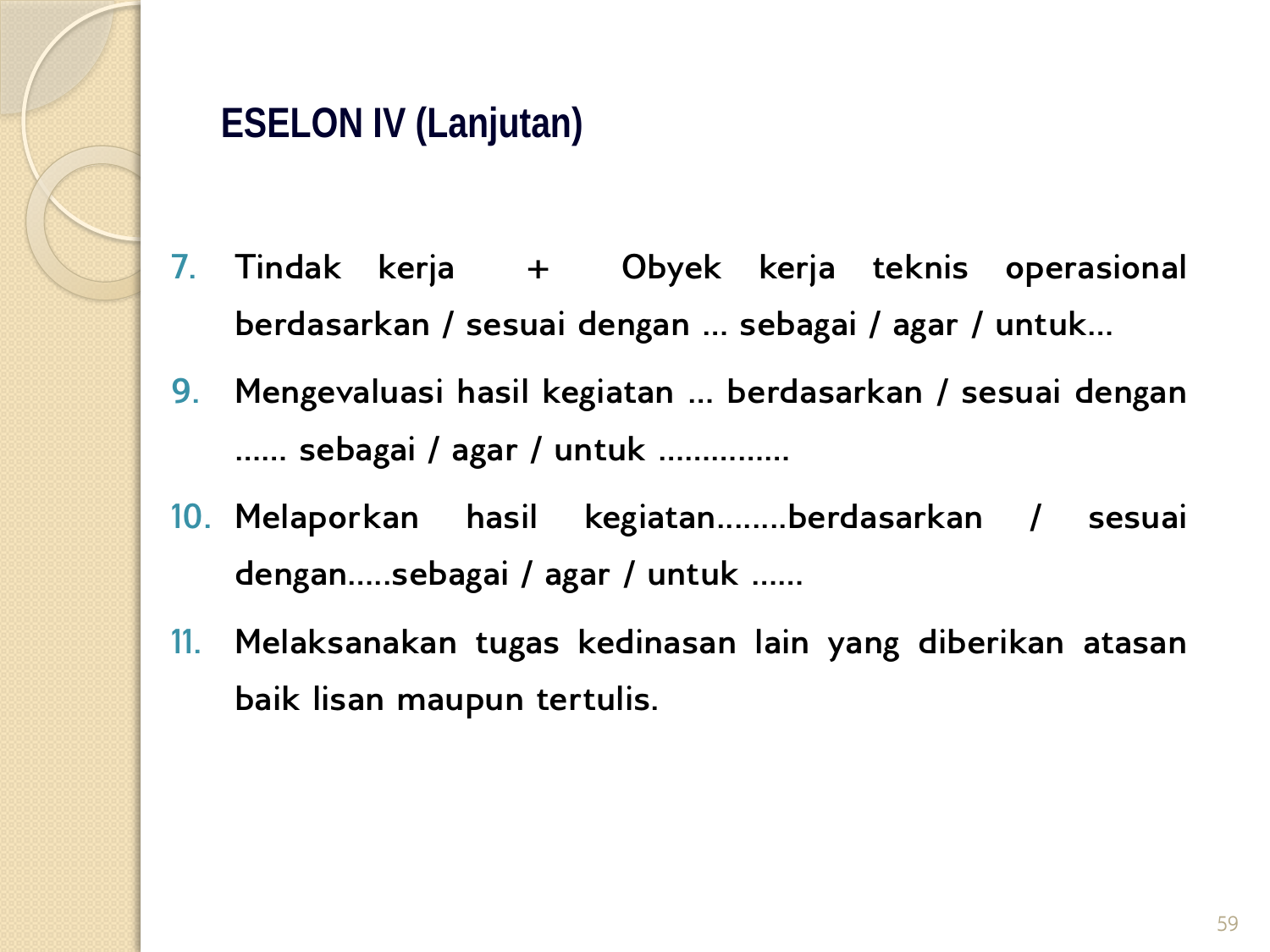

ESELON IV (Lanjutan)
Tindak kerja  +  Obyek kerja teknis operasional berdasarkan / sesuai dengan … sebagai / agar / untuk…
Mengevaluasi hasil kegiatan … berdasarkan / sesuai dengan …… sebagai / agar / untuk ……………
Melaporkan hasil kegiatan........berdasarkan / sesuai dengan…..sebagai / agar / untuk ……
Melaksanakan tugas kedinasan lain yang diberikan atasan baik lisan maupun tertulis.
59